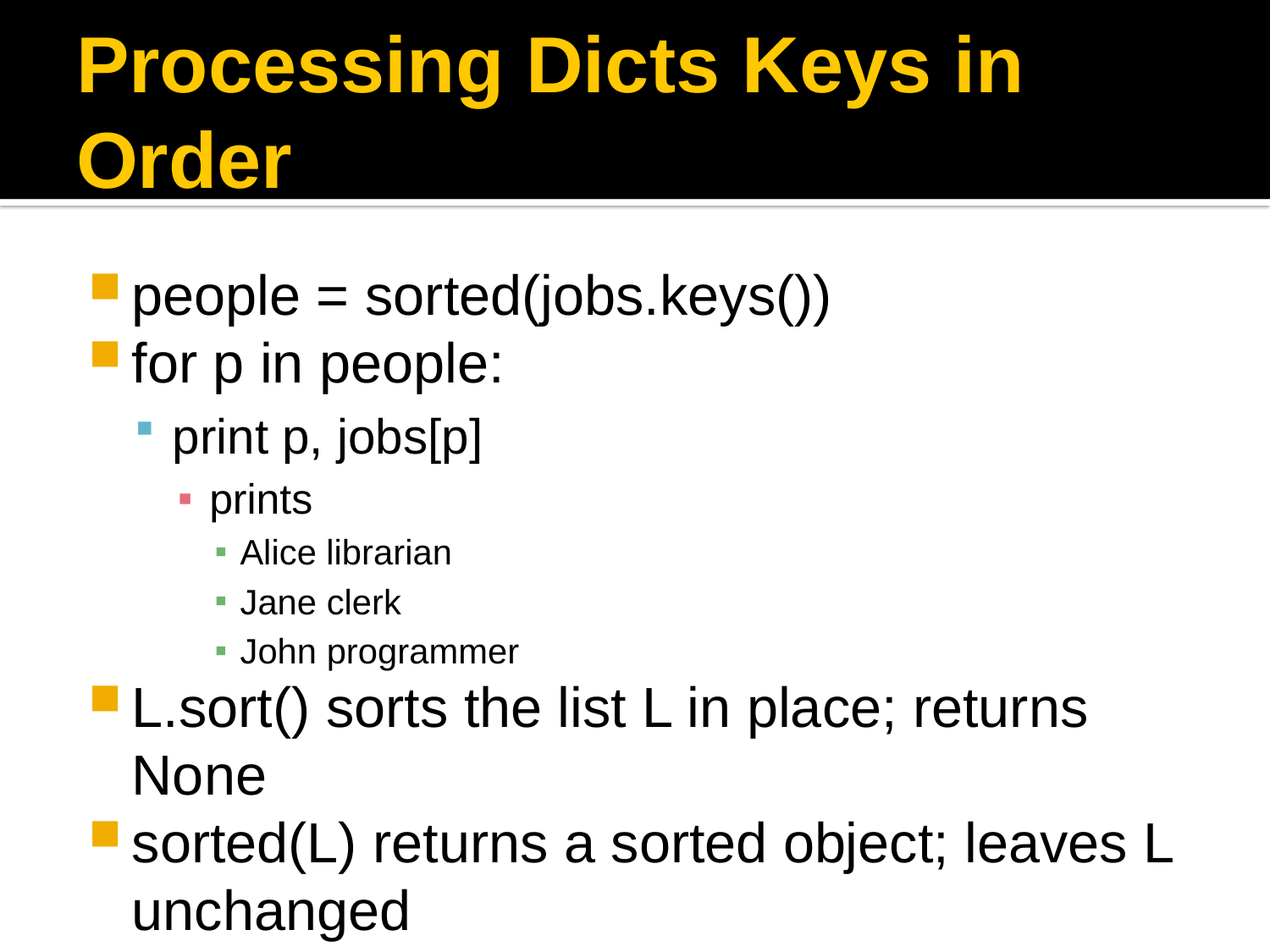

# Processing Dicts Keys in Order
people = sorted(jobs.keys())
for p in people:
print p, jobs[p]
prints
Alice librarian
Jane clerk
John programmer
L.sort() sorts the list L in place; returns None
sorted(L) returns a sorted object; leaves L unchanged